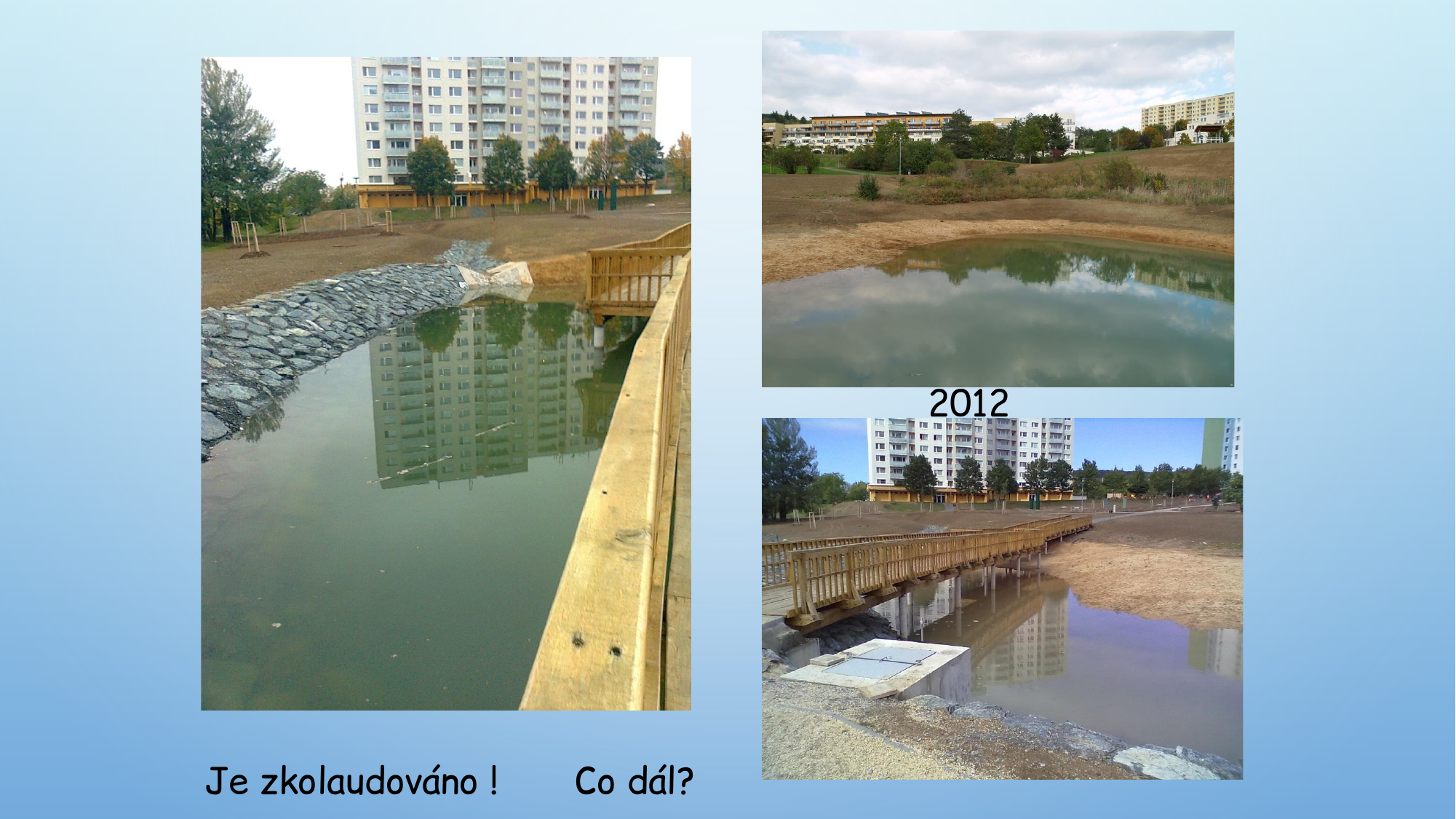

# 2012

Je zkolaudováno !
Co dál?